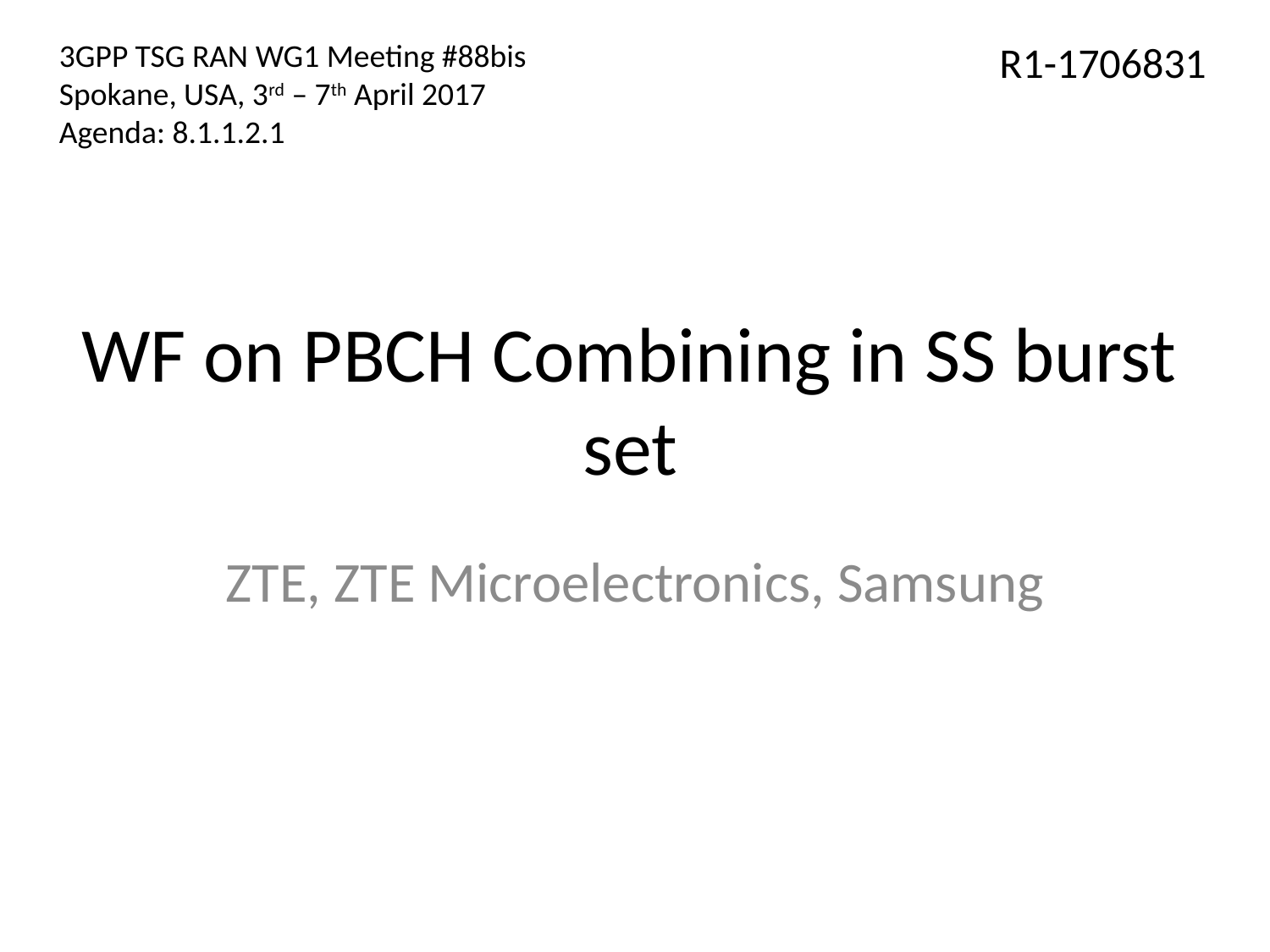

3GPP TSG RAN WG1 Meeting #88bis
Spokane, USA, 3rd – 7th April 2017
Agenda: 8.1.1.2.1
R1-1706831
# WF on PBCH Combining in SS burst set
ZTE, ZTE Microelectronics, Samsung